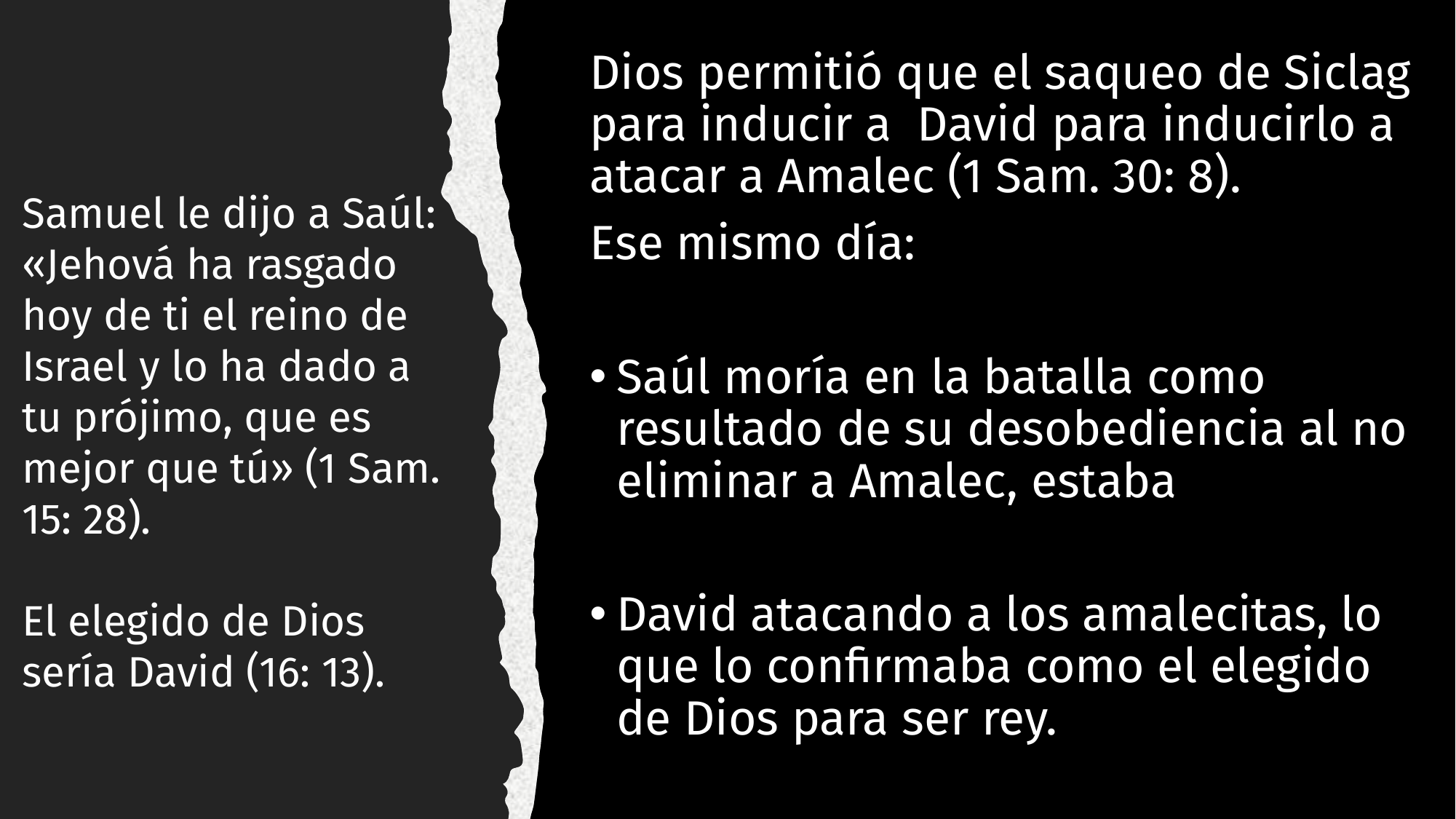

Dios permitió que el saqueo de Siclag para inducir a  David para inducirlo a atacar a Amalec (1 Sam. 30: 8).
Ese mismo día:

Saúl moría en la batalla como resultado de su desobediencia al no eliminar a Amalec, estaba

David atacando a los amalecitas, lo que lo confirmaba como el elegido de Dios para ser rey.
Samuel le dijo a Saúl: «Jehová ha rasgado hoy de ti el reino de Israel y lo ha dado a tu prójimo, que es mejor que tú» (1 Sam. 15: 28).

El elegido de Dios sería David (16: 13).